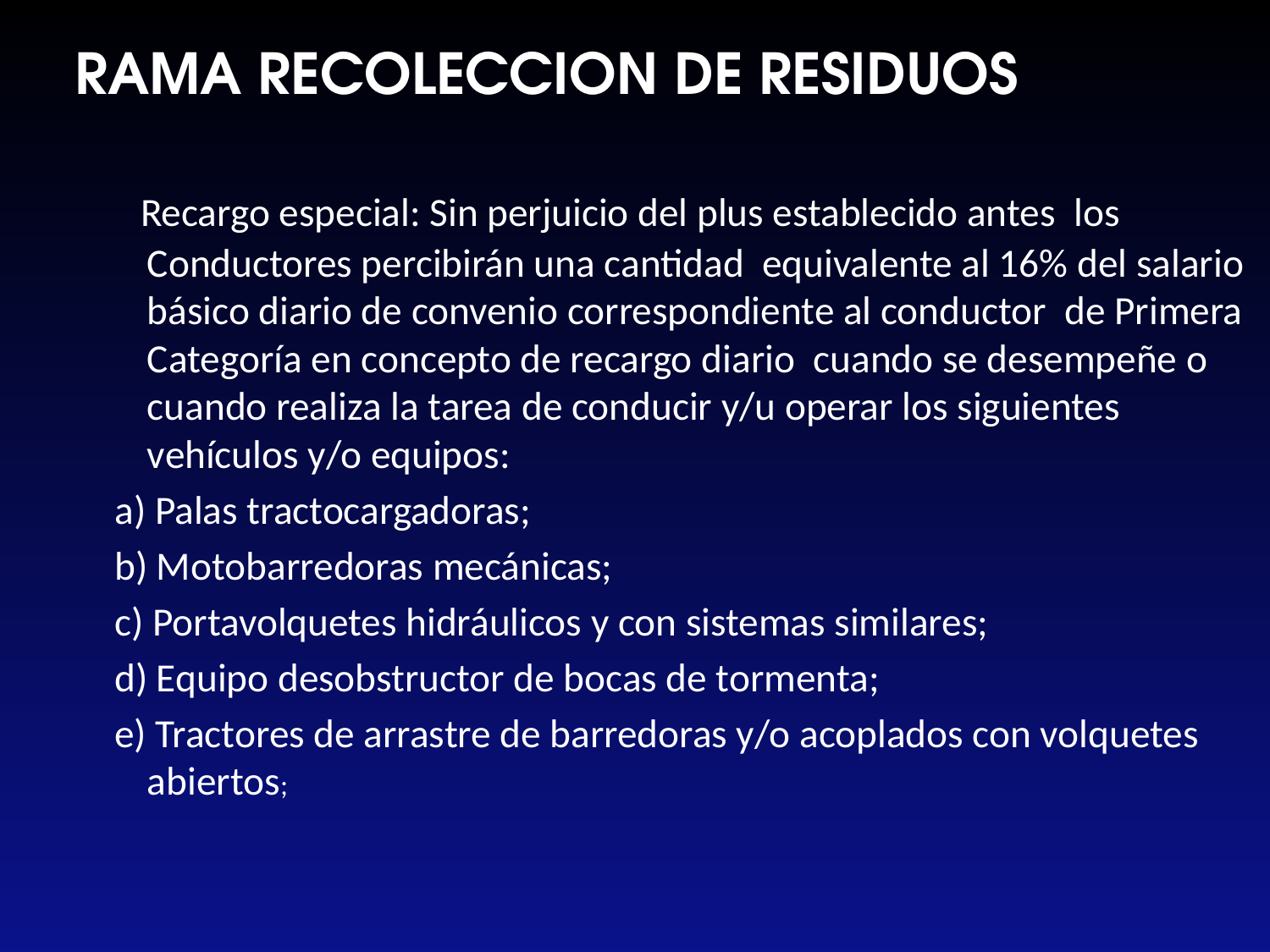

RAMA RECOLECCION DE RESIDUOS
   Recargo especial: Sin perjuicio del plus establecido antes  los Conductores percibirán una cantidad  equivalente al 16% del salario básico diario de convenio correspondiente al conductor  de Primera Categoría en concepto de recargo diario  cuando se desempeñe o cuando realiza la tarea de conducir y/u operar los siguientes vehículos y/o equipos:
 a) Palas tractocargadoras;
 b) Motobarredoras mecánicas;
 c) Portavolquetes hidráulicos y con sistemas similares;
 d) Equipo desobstructor de bocas de tormenta;
 e) Tractores de arrastre de barredoras y/o acoplados con volquetes abiertos;